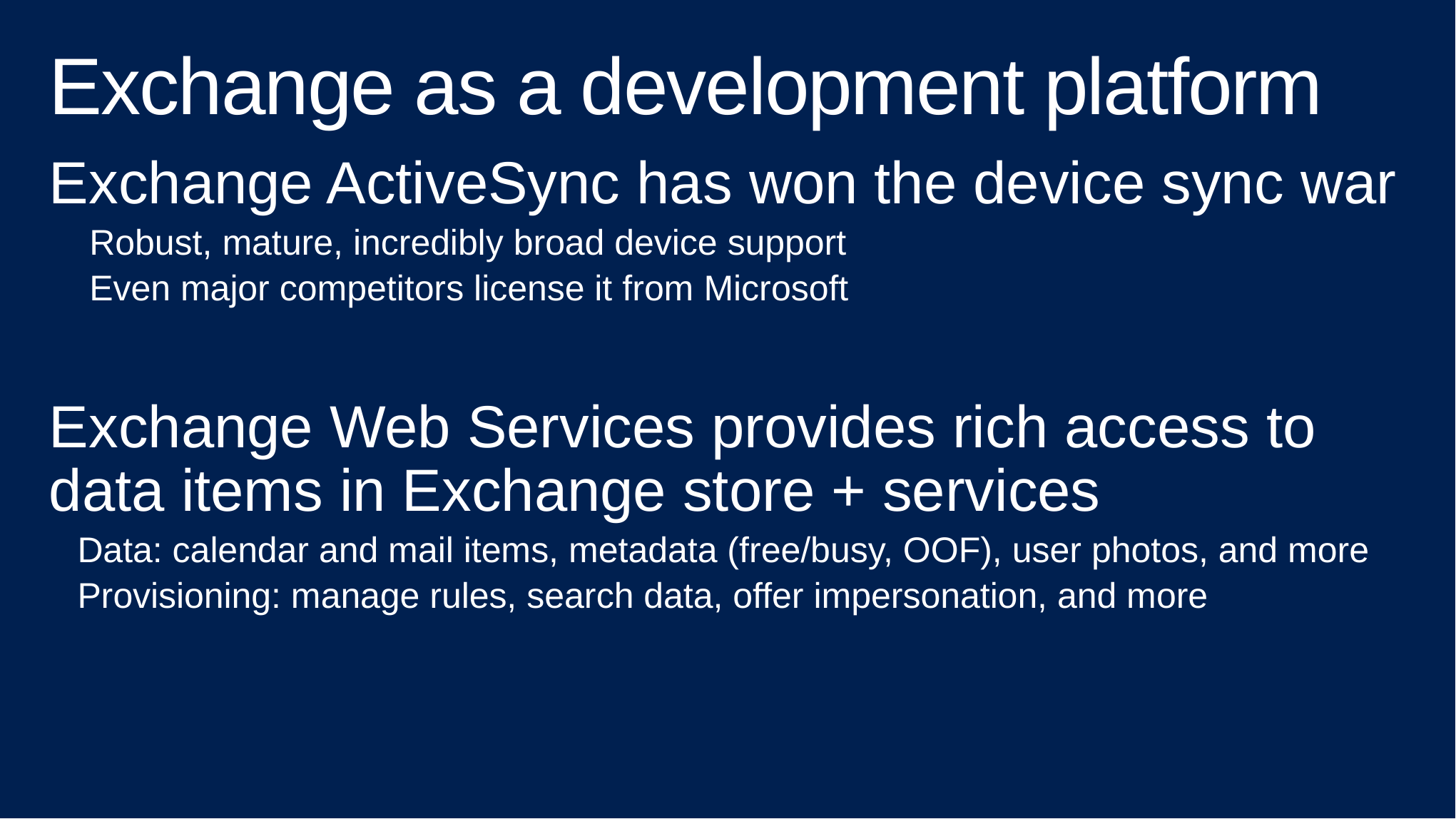

# Exchange as a development platform
Exchange ActiveSync has won the device sync war
Robust, mature, incredibly broad device support
Even major competitors license it from Microsoft

Exchange Web Services provides rich access to data items in Exchange store + services
Data: calendar and mail items, metadata (free/busy, OOF), user photos, and more
Provisioning: manage rules, search data, offer impersonation, and more